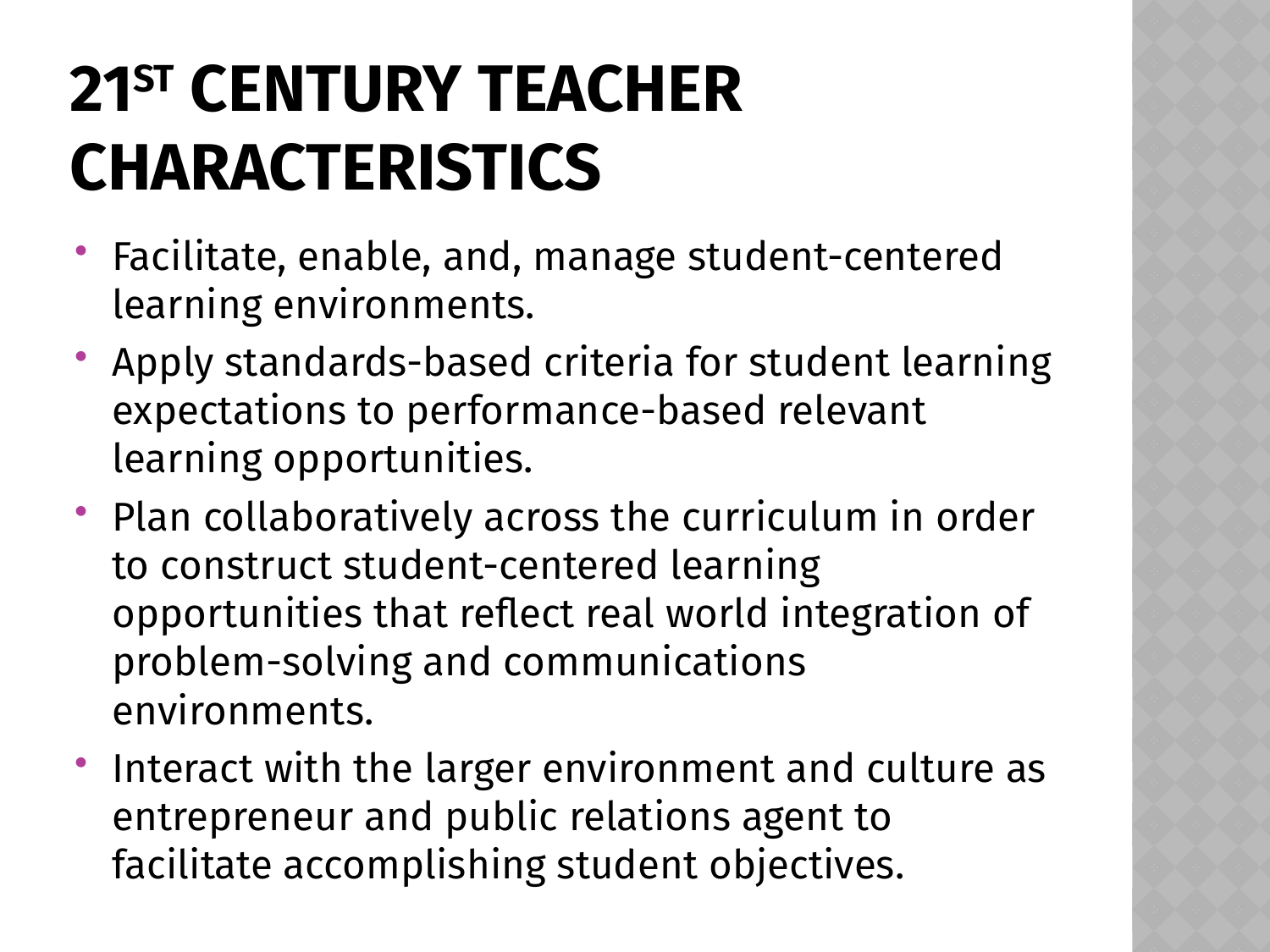

# 21st century teacher characteristics
Facilitate, enable, and, manage student-centered learning environments.
Apply standards-based criteria for student learning expectations to performance-based relevant learning opportunities.
Plan collaboratively across the curriculum in order to construct student-centered learning opportunities that reflect real world integration of problem-solving and communications environments.
Interact with the larger environment and culture as entrepreneur and public relations agent to facilitate accomplishing student objectives.